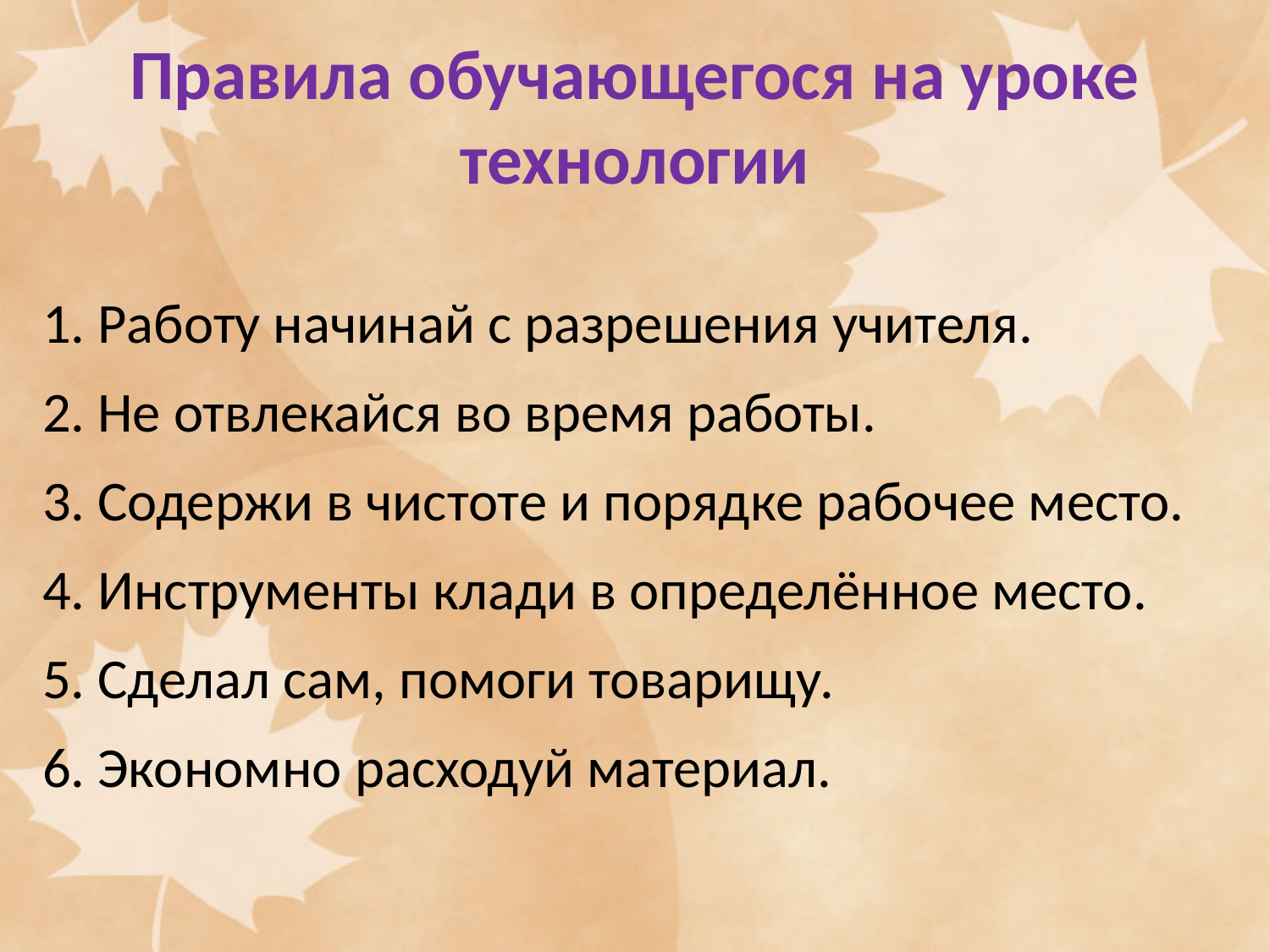

Правила обучающегося на уроке технологии

1. Работу начинай с разрешения учителя.
2. Не отвлекайся во время работы.
3. Содержи в чистоте и порядке рабочее место.
4. Инструменты клади в определённое место.
5. Сделал сам, помоги товарищу.
6. Экономно расходуй материал.